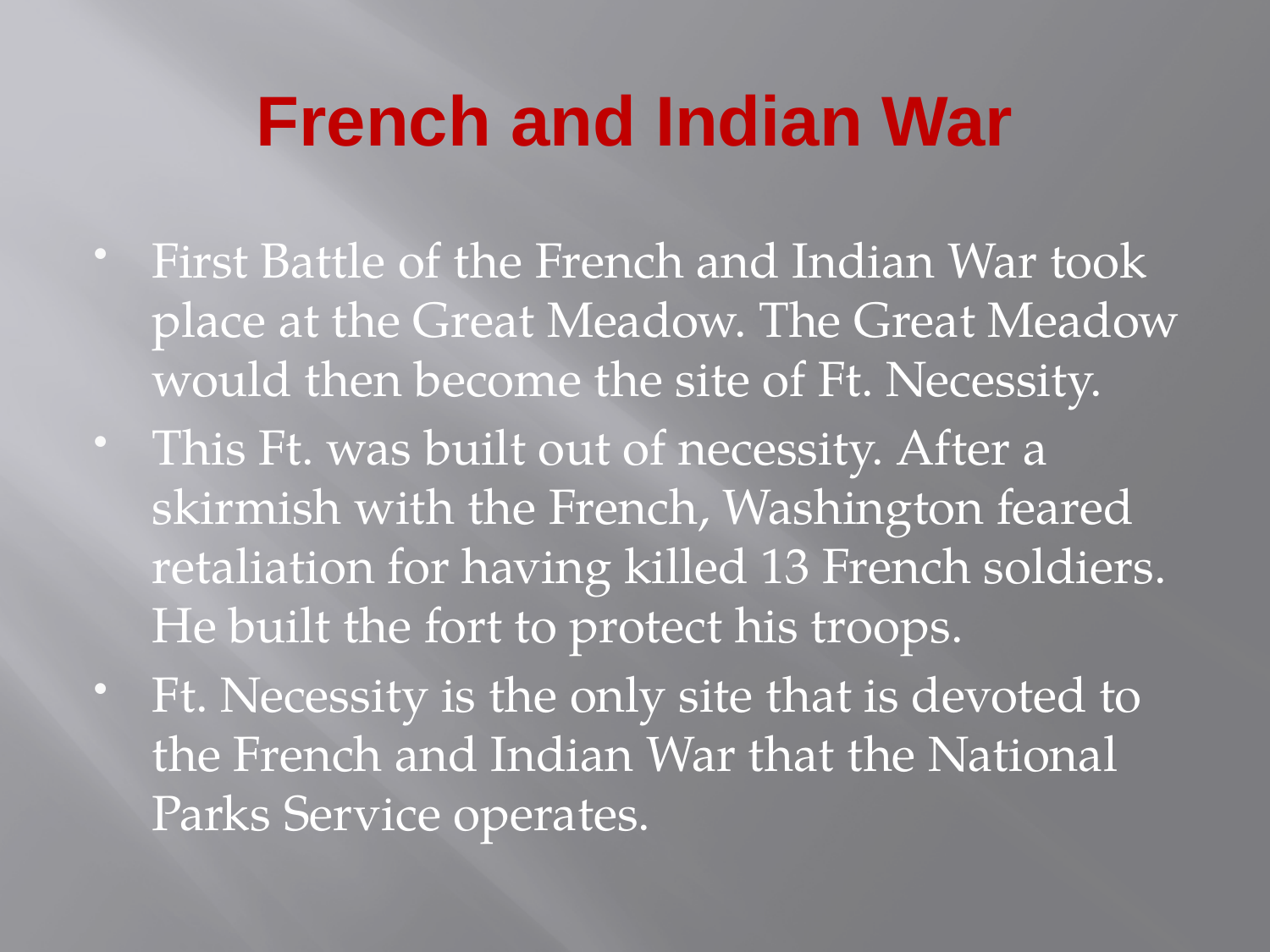

# French and Indian War
First Battle of the French and Indian War took place at the Great Meadow. The Great Meadow would then become the site of Ft. Necessity.
This Ft. was built out of necessity. After a skirmish with the French, Washington feared retaliation for having killed 13 French soldiers. He built the fort to protect his troops.
Ft. Necessity is the only site that is devoted to the French and Indian War that the National Parks Service operates.